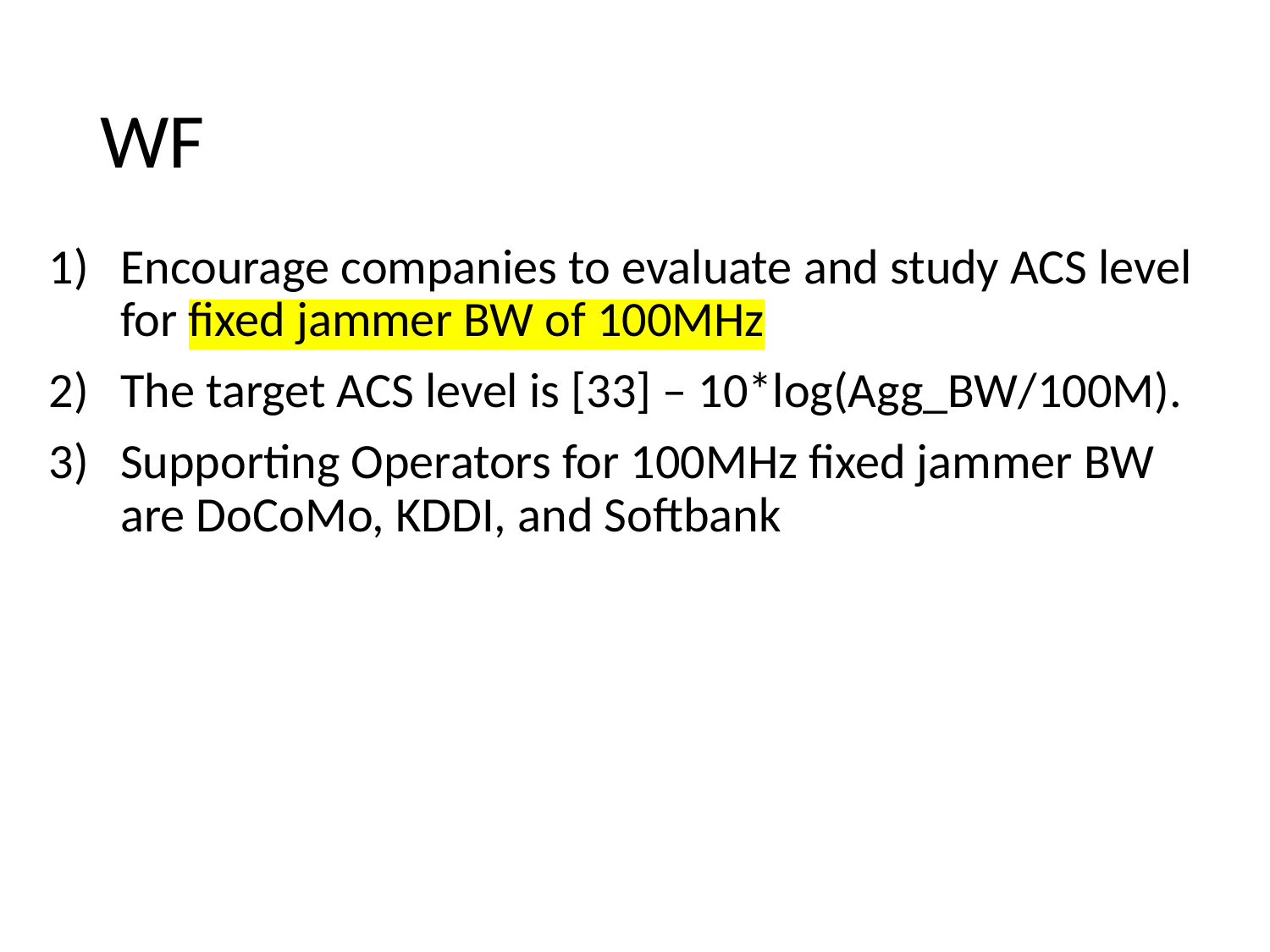

# WF
Encourage companies to evaluate and study ACS level for fixed jammer BW of 100MHz
The target ACS level is [33] – 10*log(Agg_BW/100M).
Supporting Operators for 100MHz fixed jammer BW are DoCoMo, KDDI, and Softbank